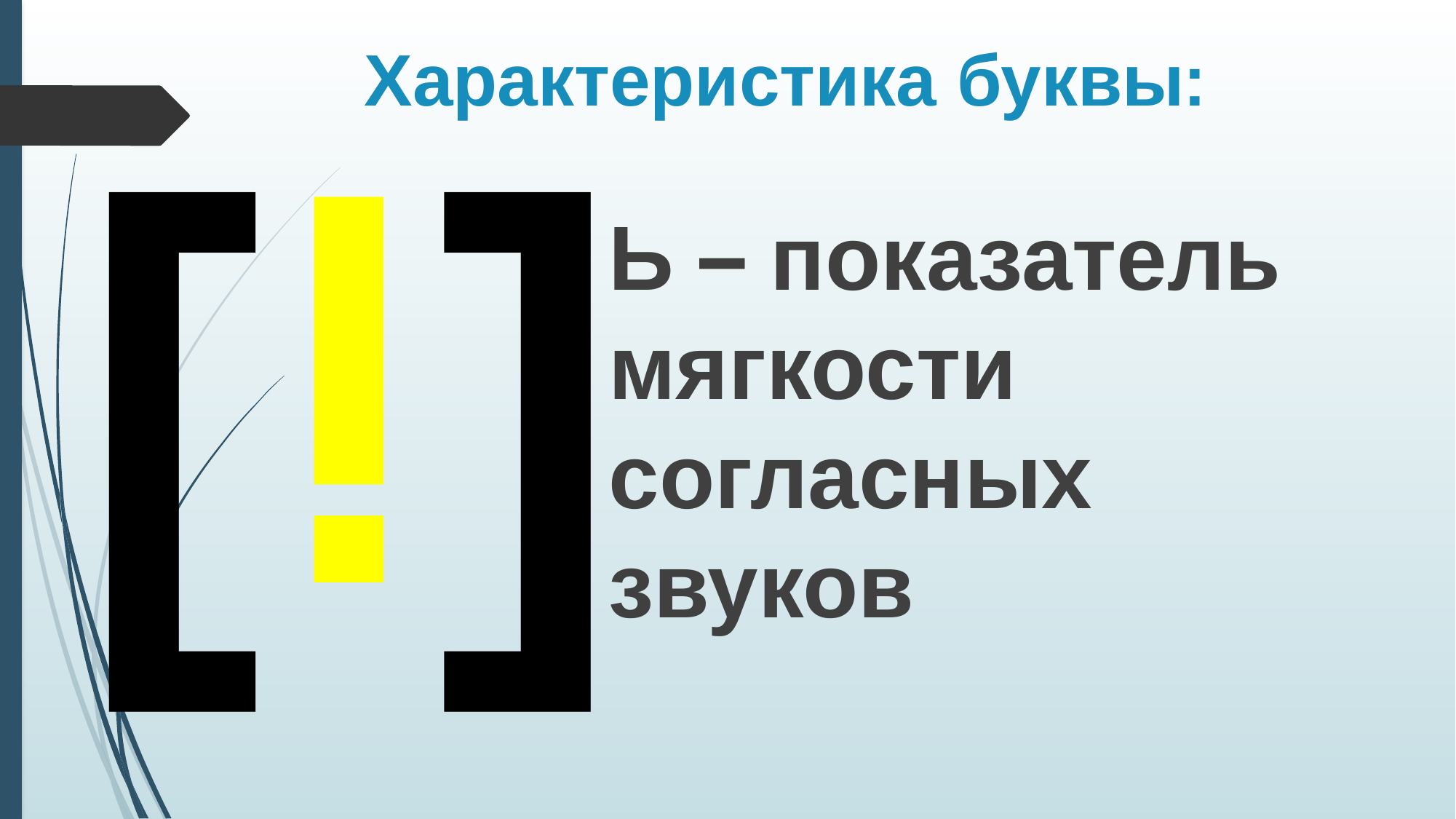

# Характеристика буквы:
[!]
Ь – показатель мягкости согласных звуков